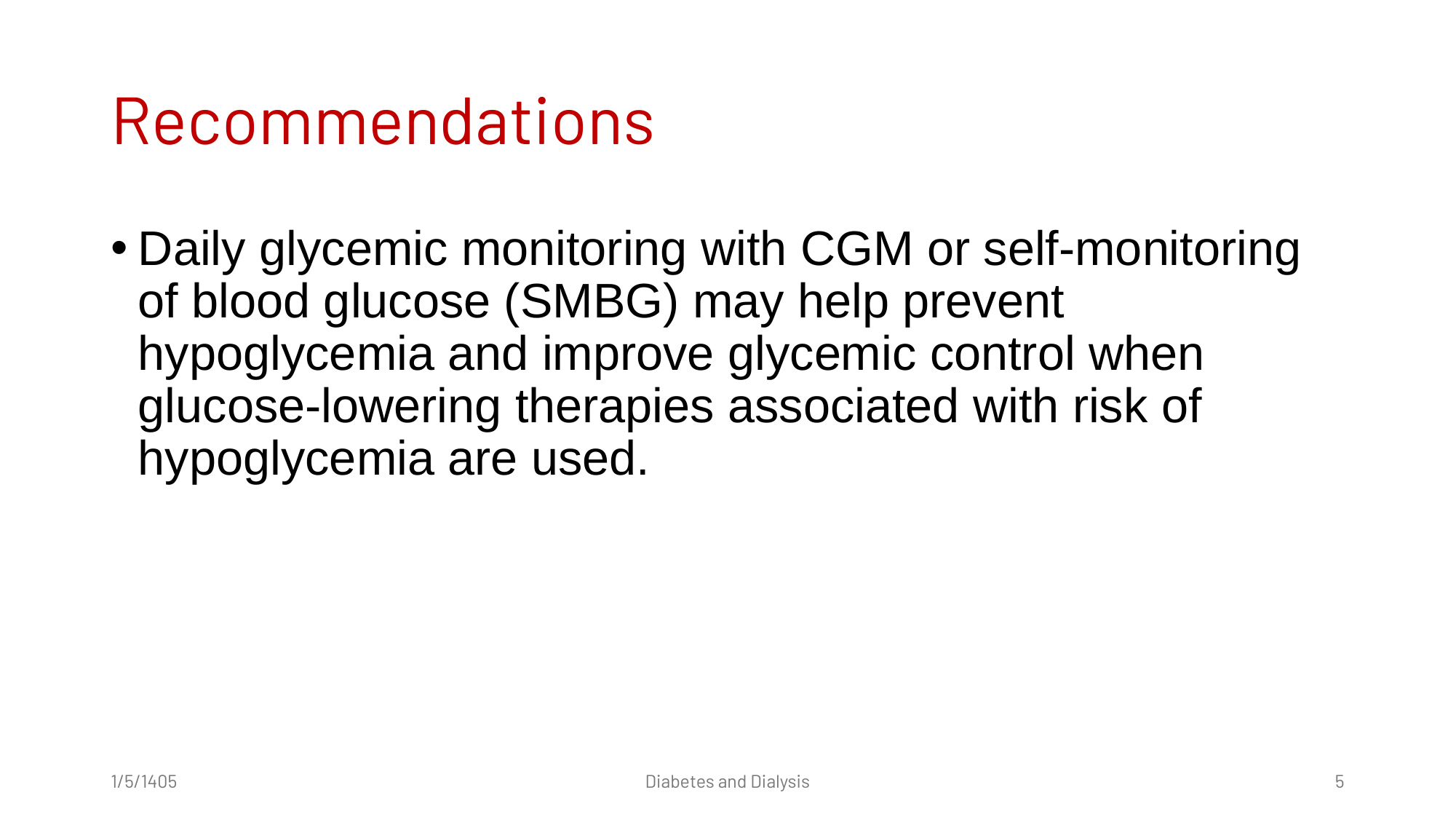

# Recommendations
Daily glycemic monitoring with CGM or self-monitoring of blood glucose (SMBG) may help prevent hypoglycemia and improve glycemic control when glucose-lowering therapies associated with risk of hypoglycemia are used.

1/5/1405
Diabetes and Dialysis
5